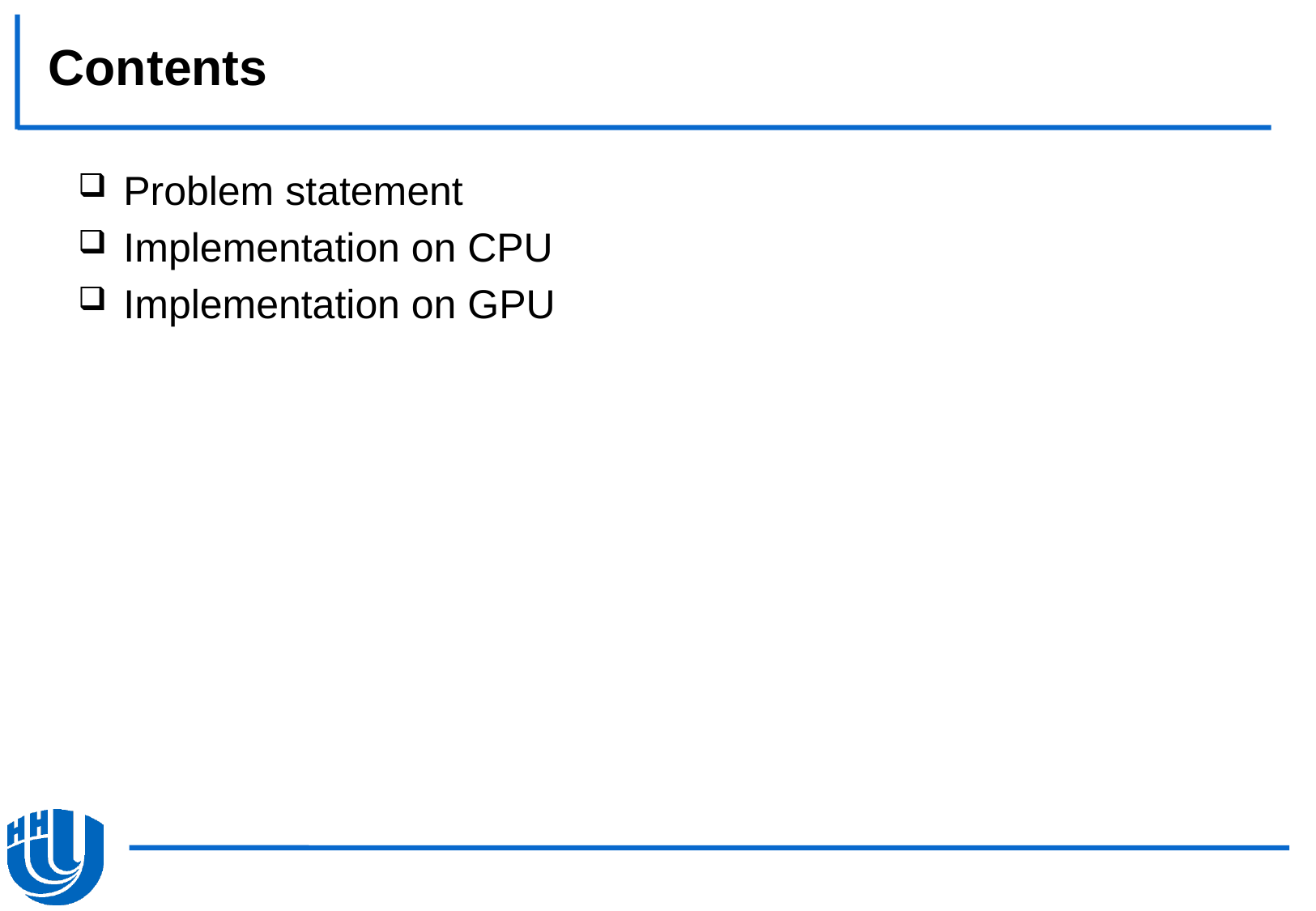

# Contents
Problem statement
Implementation on CPU
Implementation on GPU